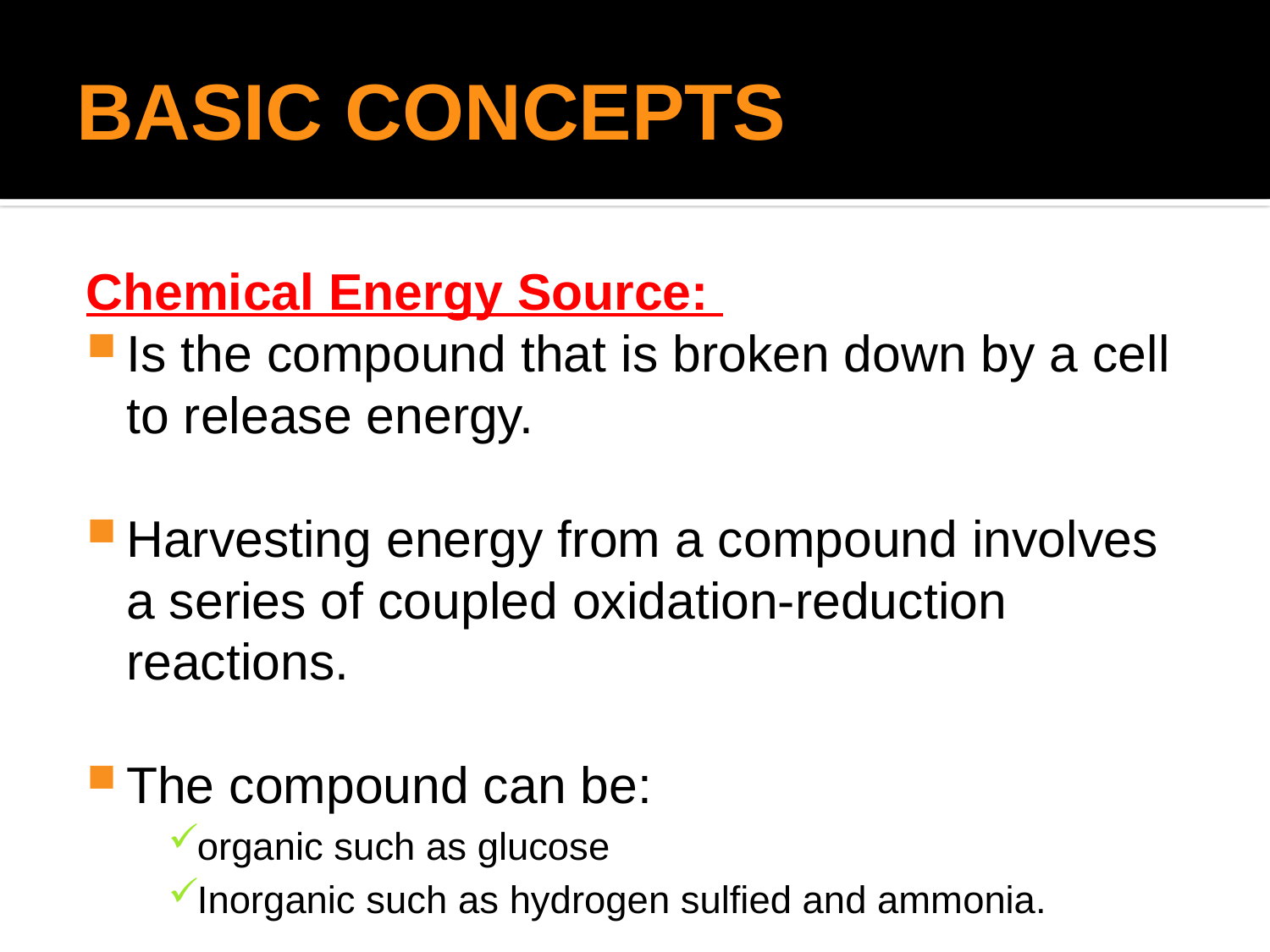

# BASIC CONCEPTS
Chemical Energy Source:
Is the compound that is broken down by a cell to release energy.

Harvesting energy from a compound involves a series of coupled oxidation-reduction reactions.

The compound can be:
organic such as glucose
Inorganic such as hydrogen sulfied and ammonia.